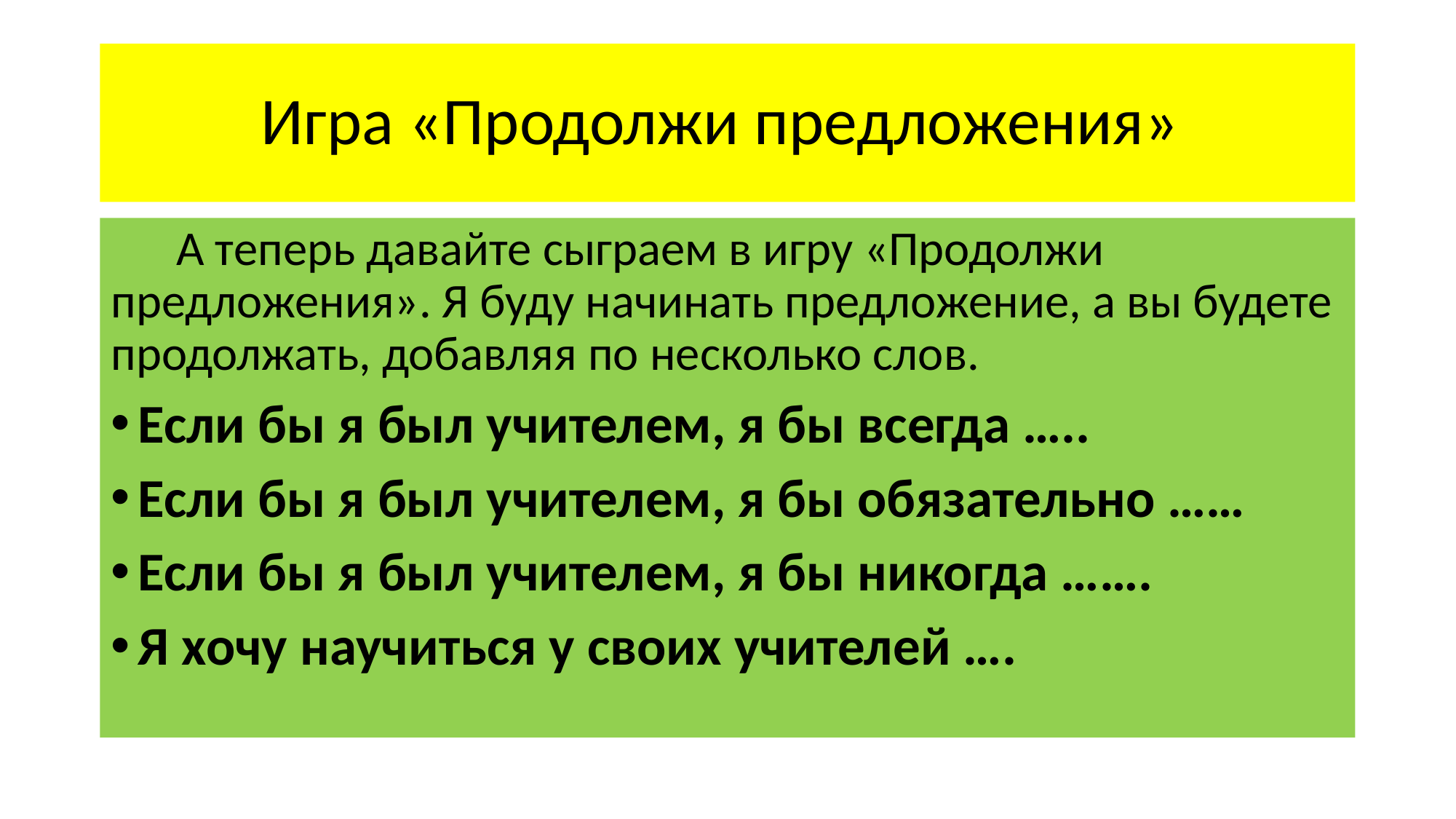

# Игра «Продолжи предложения»
      А теперь давайте сыграем в игру «Продолжи предложения». Я буду начинать предложение, а вы будете продолжать, добавляя по несколько слов.
Если бы я был учителем, я бы всегда …..
Если бы я был учителем, я бы обязательно ……
Если бы я был учителем, я бы никогда …….
Я хочу научиться у своих учителей ….